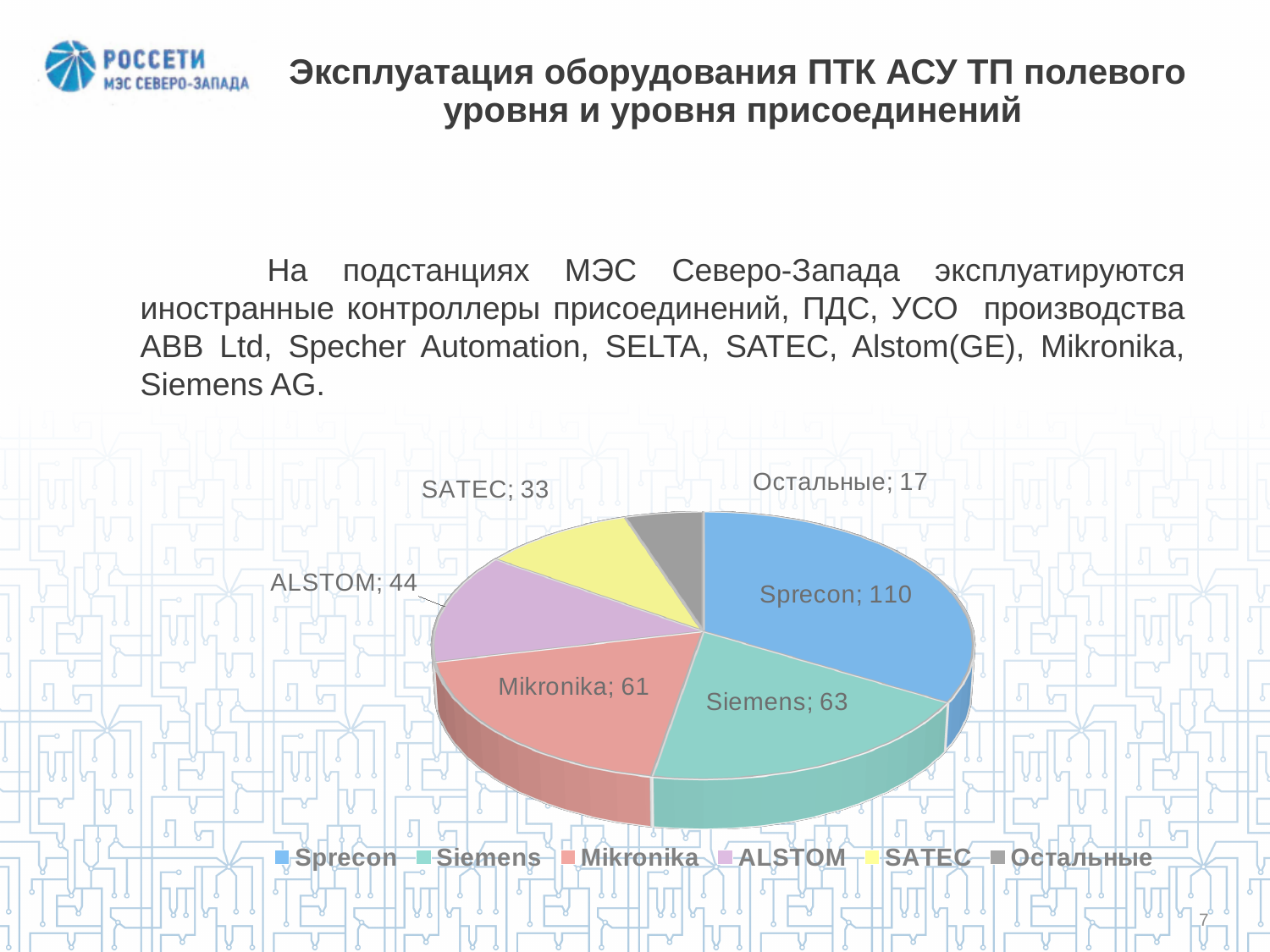

# Эксплуатация оборудования ПТК АСУ ТП полевого уровня и уровня присоединений

	На подстанциях МЭС Северо-Запада эксплуатируются иностранные контроллеры присоединений, ПДС, УСО  производства ABB Ltd, Specher Automation, SELTA, SATEC, Alstom(GE), Mikronika, Siemens AG.

[unsupported chart]